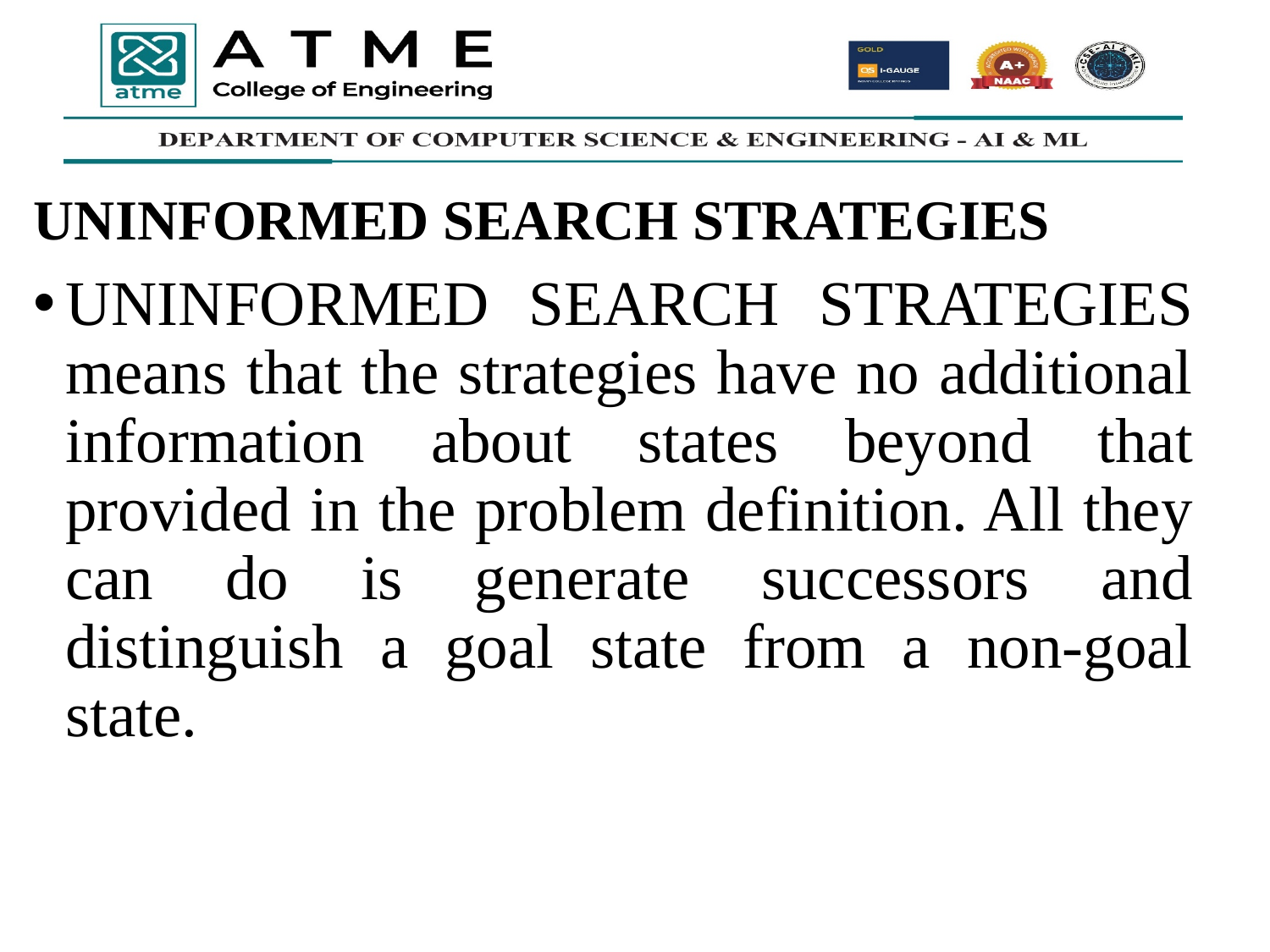

UNINFORMED SEARCH STRATEGIES
UNINFORMED SEARCH STRATEGIES means that the strategies have no additional information about states beyond that provided in the problem definition. All they can do is generate successors and distinguish a goal state from a non-goal state.